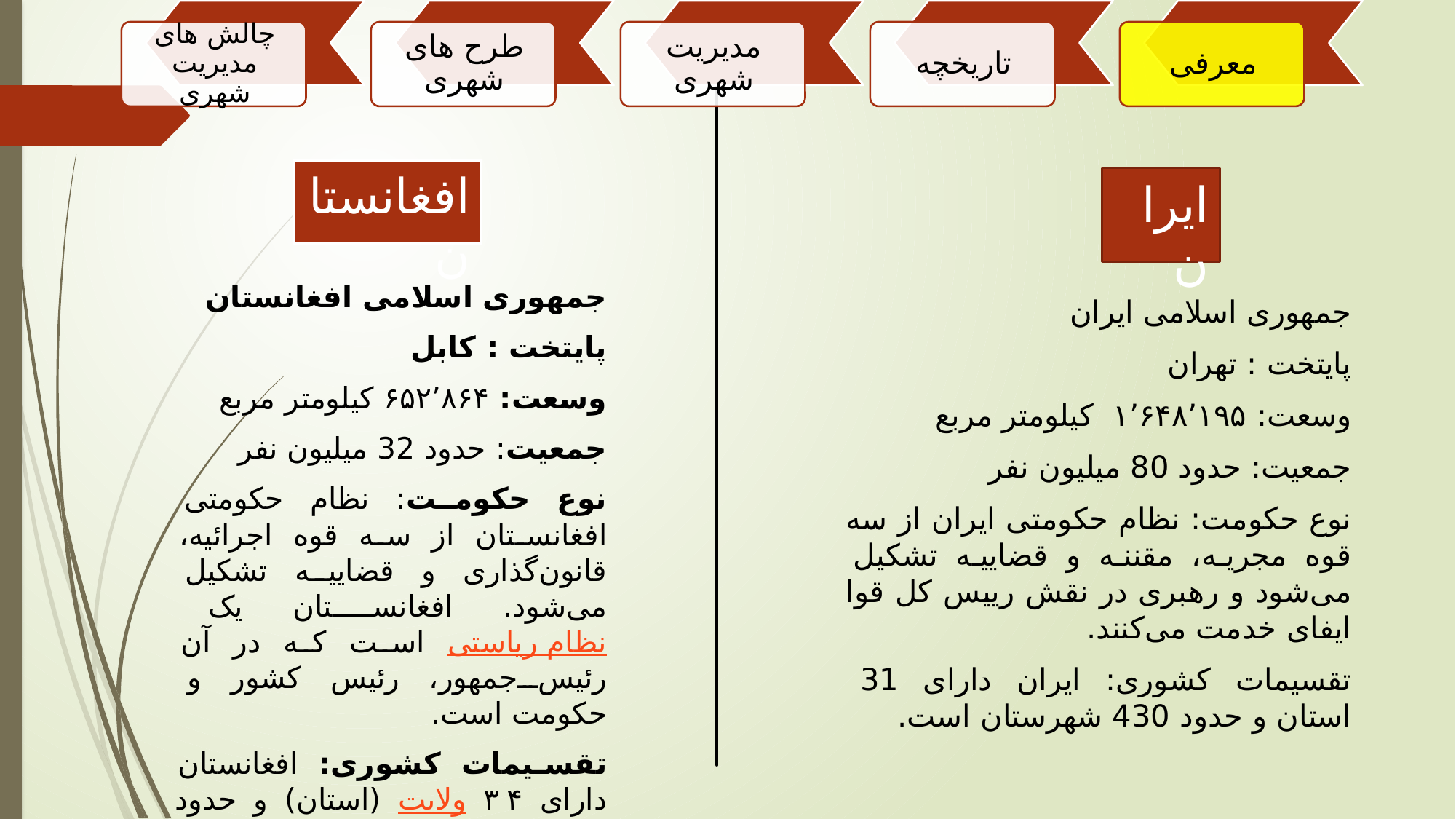

معرفی
تاریخچه
مدیریت شهری
طرح های شهری
چالش های مدیریت شهری
افغانستان
ایران
جمهوری اسلامی افغانستان
پایتخت : کابل
وسعت: ۶۵۲٬۸۶۴ کیلومتر مربع
جمعیت: حدود 32 میلیون نفر
نوع حکومت: نظام حکومتی افغانستان از سه قوه اجرائیه، قانون‌گذاری و قضاییه تشکیل می‌شود. افغانستان یک نظام ریاستی است که در آن رئیس‌جمهور، رئیس کشور و حکومت است.
تقسیمات کشوری: افغانستان دارای ۳۴ ولایت (استان) و حدود چهارصد ولسوالی (شهرستان) است
جمهوری اسلامی ایران
پایتخت : تهران
وسعت: ۱٬۶۴۸٬۱۹۵  کیلومتر مربع
جمعیت: حدود 80 میلیون نفر
نوع حکومت: نظام حکومتی ایران از سه قوه مجریه، مقننه و قضاییه تشکیل می‌شود و رهبری در نقش رییس کل قوا ایفای خدمت می‌کنند.
تقسیمات کشوری: ایران دارای 31 استان و حدود 430 شهرستان است.